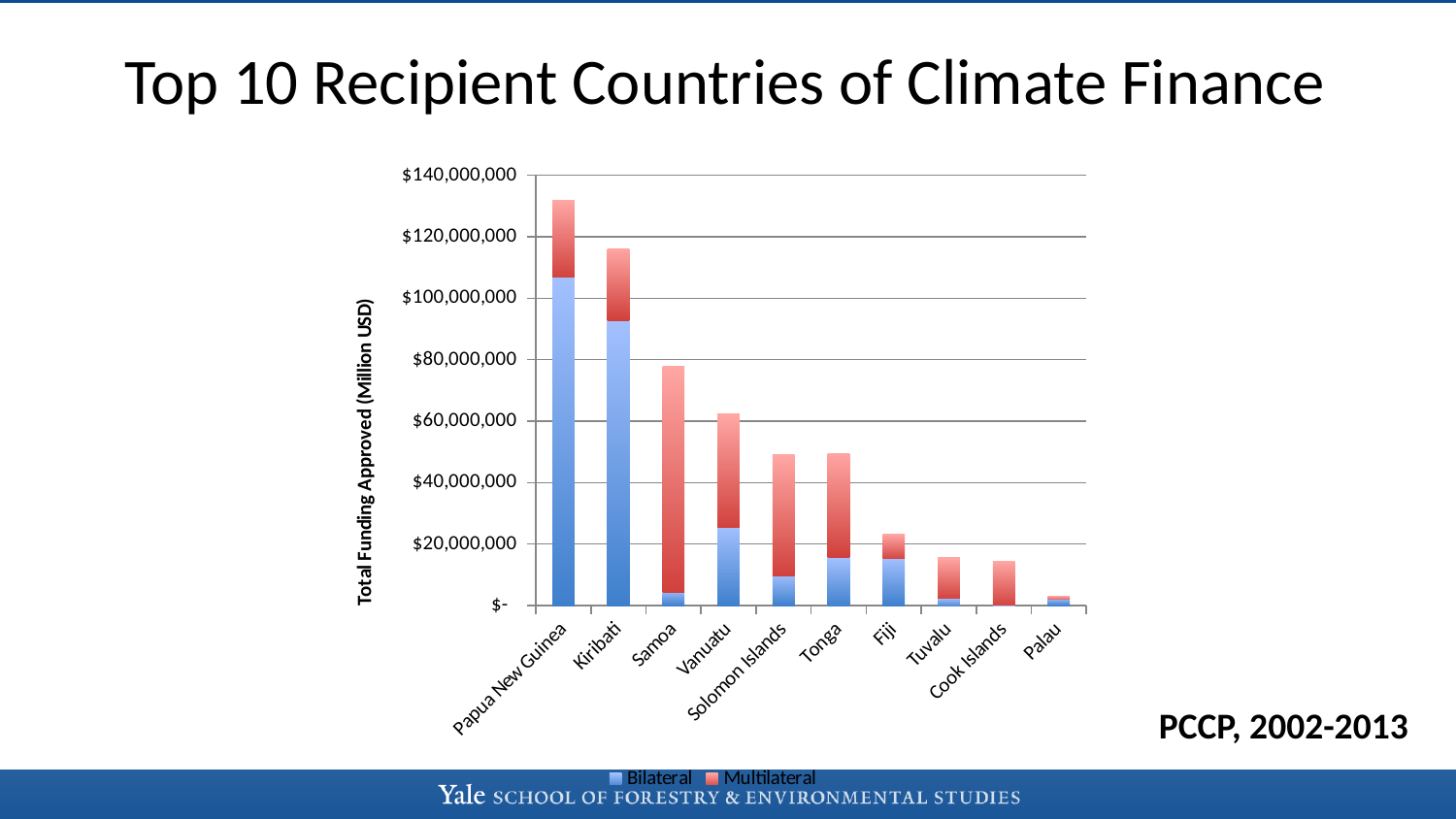

# Top 10 Recipient Countries of Climate Finance

### Chart

| Category |  |  |
|---|---|---|
| Papua New Guinea | 106971955.0 | 24913000.0 |
| Kiribati | 92827836.0 | 23269100.0 |
| Samoa | 4300828.0 | 73504000.0 |
| Vanuatu | 25420604.0 | 36963062.0 |
| Solomon Islands | 9551399.0 | 39472411.0 |
| Tonga | 15762000.0 | 33750000.0 |
| Fiji | 15387480.0 | 7773800.0 |
| Tuvalu | 2432812.0 | 13146000.0 |
| Cook Islands | 18726.0 | 14397600.0 |
| Palau | 1913590.0 | 1045000.0 |

### Chart

| Category |
|---|
PCCP, 2002-2013